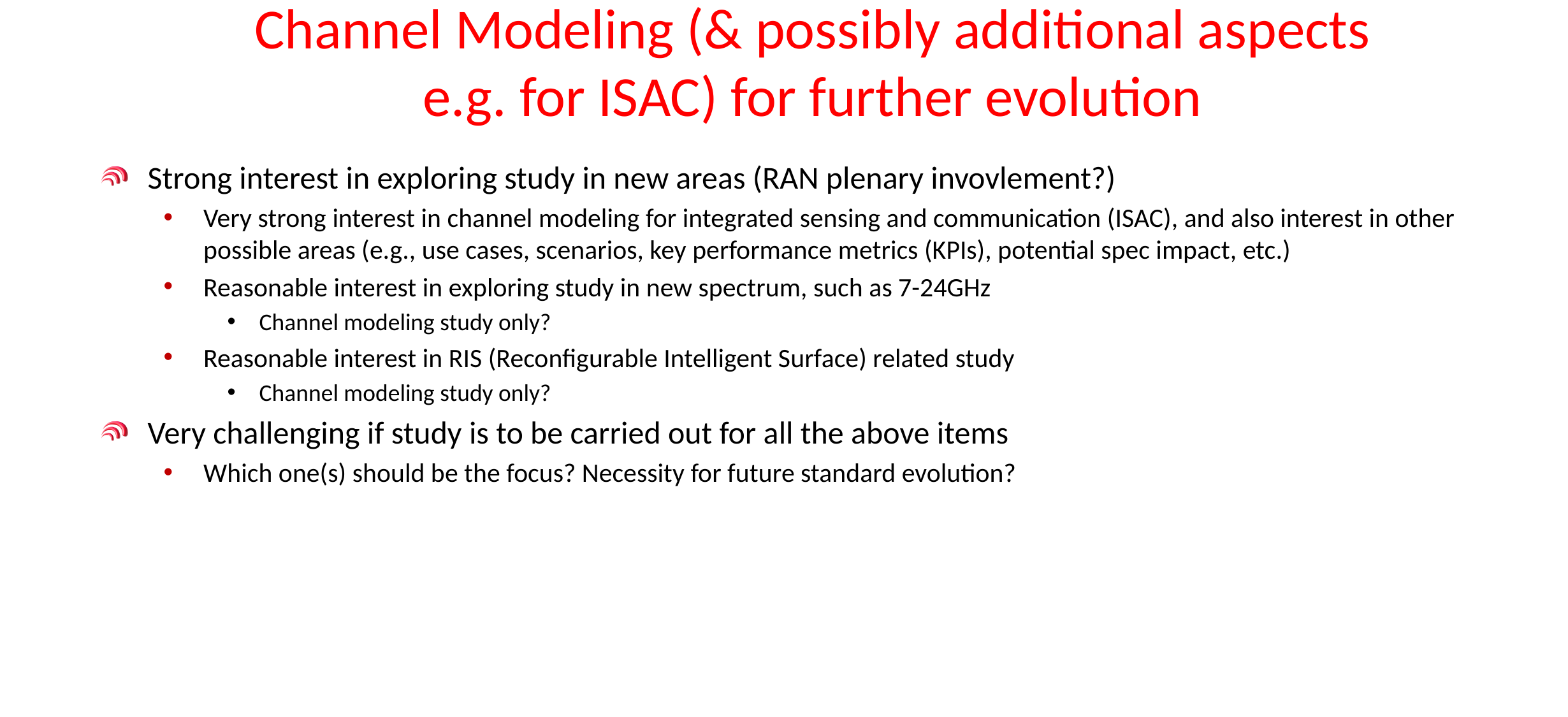

# Channel Modeling (& possibly additional aspects e.g. for ISAC) for further evolution
Strong interest in exploring study in new areas (RAN plenary invovlement?)
Very strong interest in channel modeling for integrated sensing and communication (ISAC), and also interest in other possible areas (e.g., use cases, scenarios, key performance metrics (KPIs), potential spec impact, etc.)
Reasonable interest in exploring study in new spectrum, such as 7-24GHz
Channel modeling study only?
Reasonable interest in RIS (Reconfigurable Intelligent Surface) related study
Channel modeling study only?
Very challenging if study is to be carried out for all the above items
Which one(s) should be the focus? Necessity for future standard evolution?